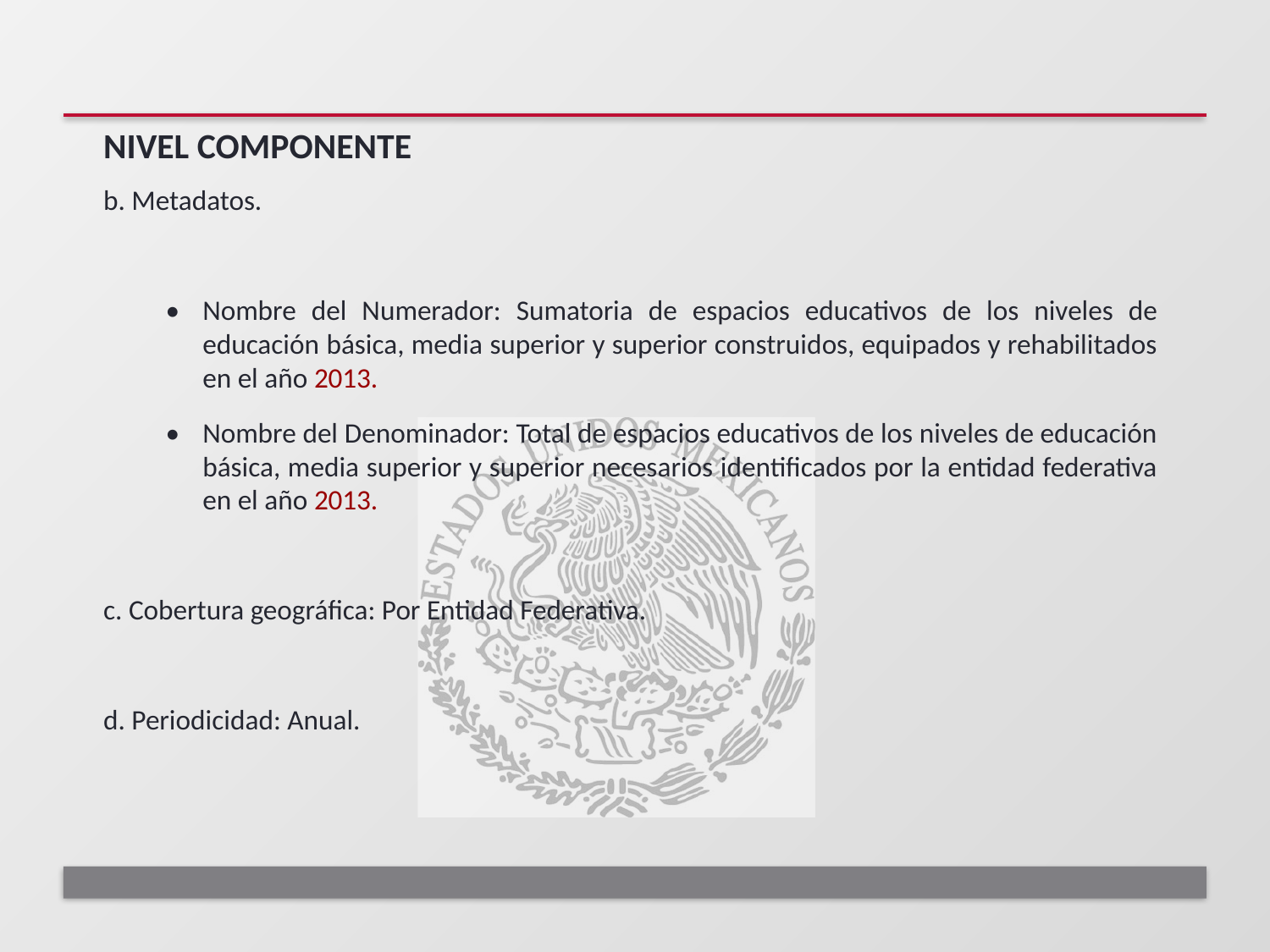

NIVEL COMPONENTE

b. Metadatos.

•	Nombre del Numerador: Sumatoria de espacios educativos de los niveles de educación básica, media superior y superior construidos, equipados y rehabilitados en el año 2013.
•	Nombre del Denominador: Total de espacios educativos de los niveles de educación básica, media superior y superior necesarios identificados por la entidad federativa en el año 2013.

c. Cobertura geográfica: Por Entidad Federativa.

d. Periodicidad: Anual.